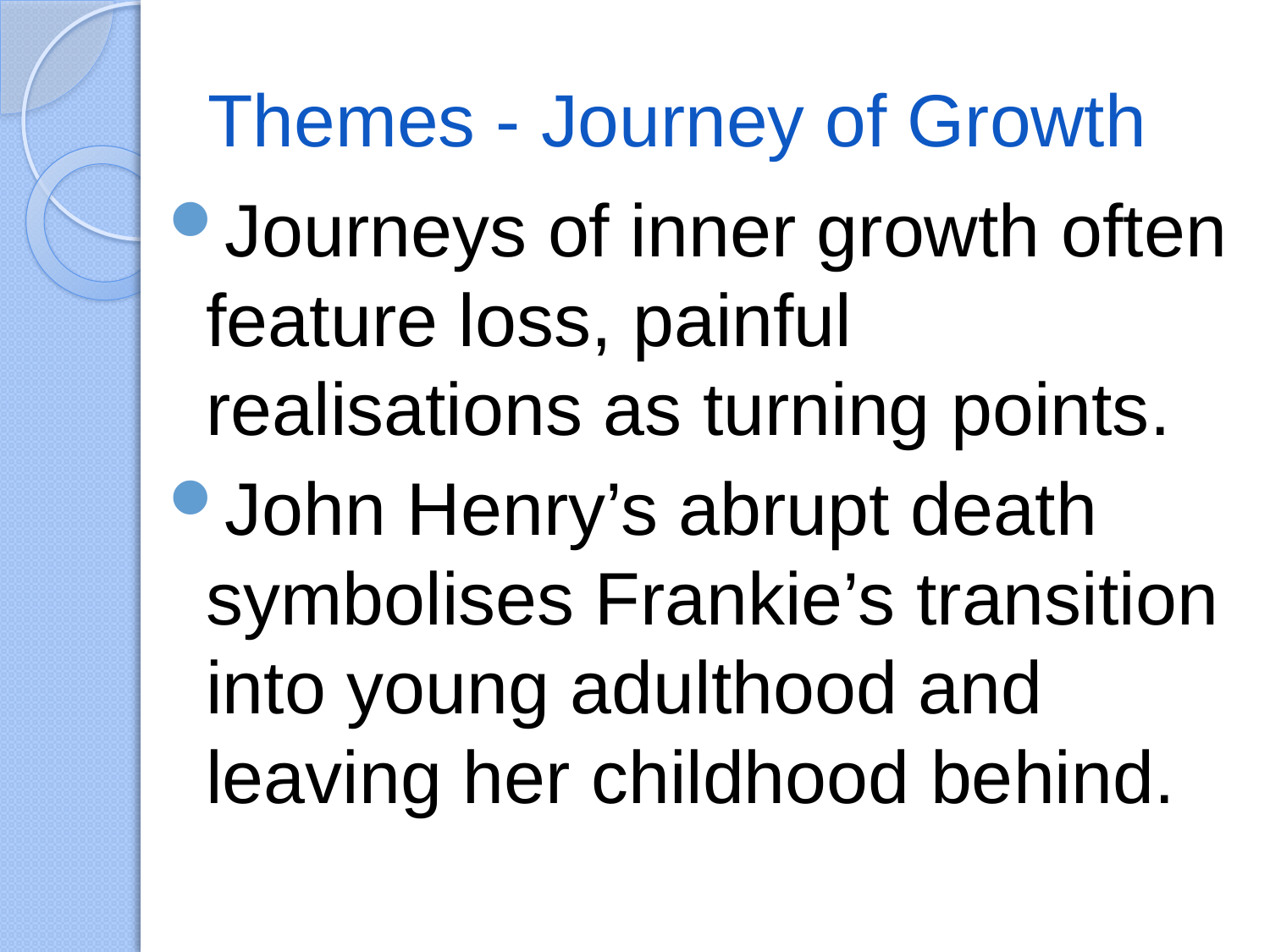

# Themes - Journey of Growth
Journeys of inner growth often feature loss, painful realisations as turning points.
John Henry’s abrupt death symbolises Frankie’s transition into young adulthood and leaving her childhood behind.